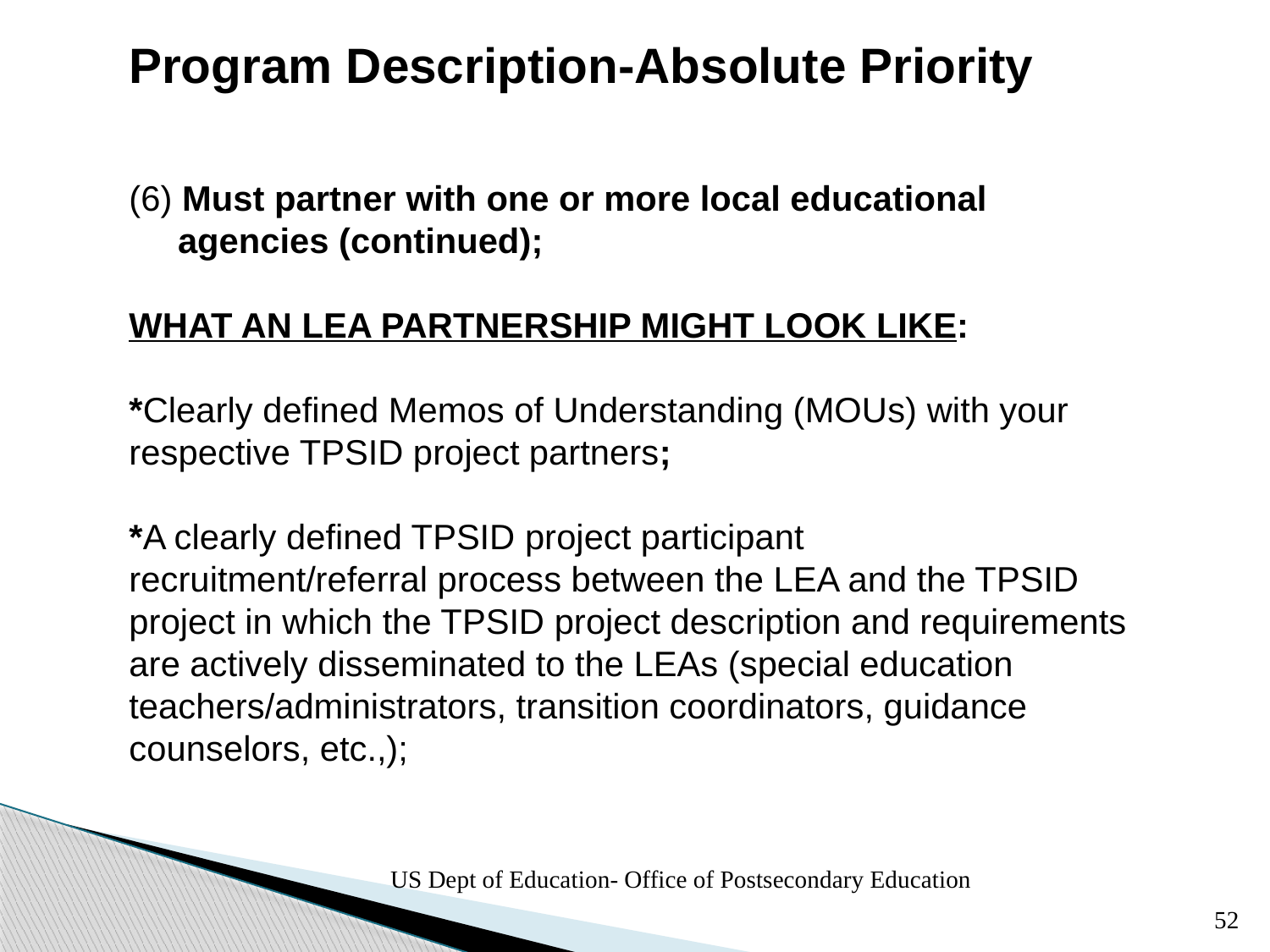

# Program Description-Absolute Priority

(6) Must partner with one or more local educational
     agencies (continued);

What An LEA partnership mIGHT look like:

*Clearly defined Memos of Understanding (MOUs) with your respective TPSID project partners;

*A clearly defined TPSID project participant
recruitment/referral process between the LEA and the TPSID project in which the TPSID project description and requirements are actively disseminated to the LEAs (special education teachers/administrators, transition coordinators, guidance counselors, etc.,);

US Dept of Education- Office of Postsecondary Education
52